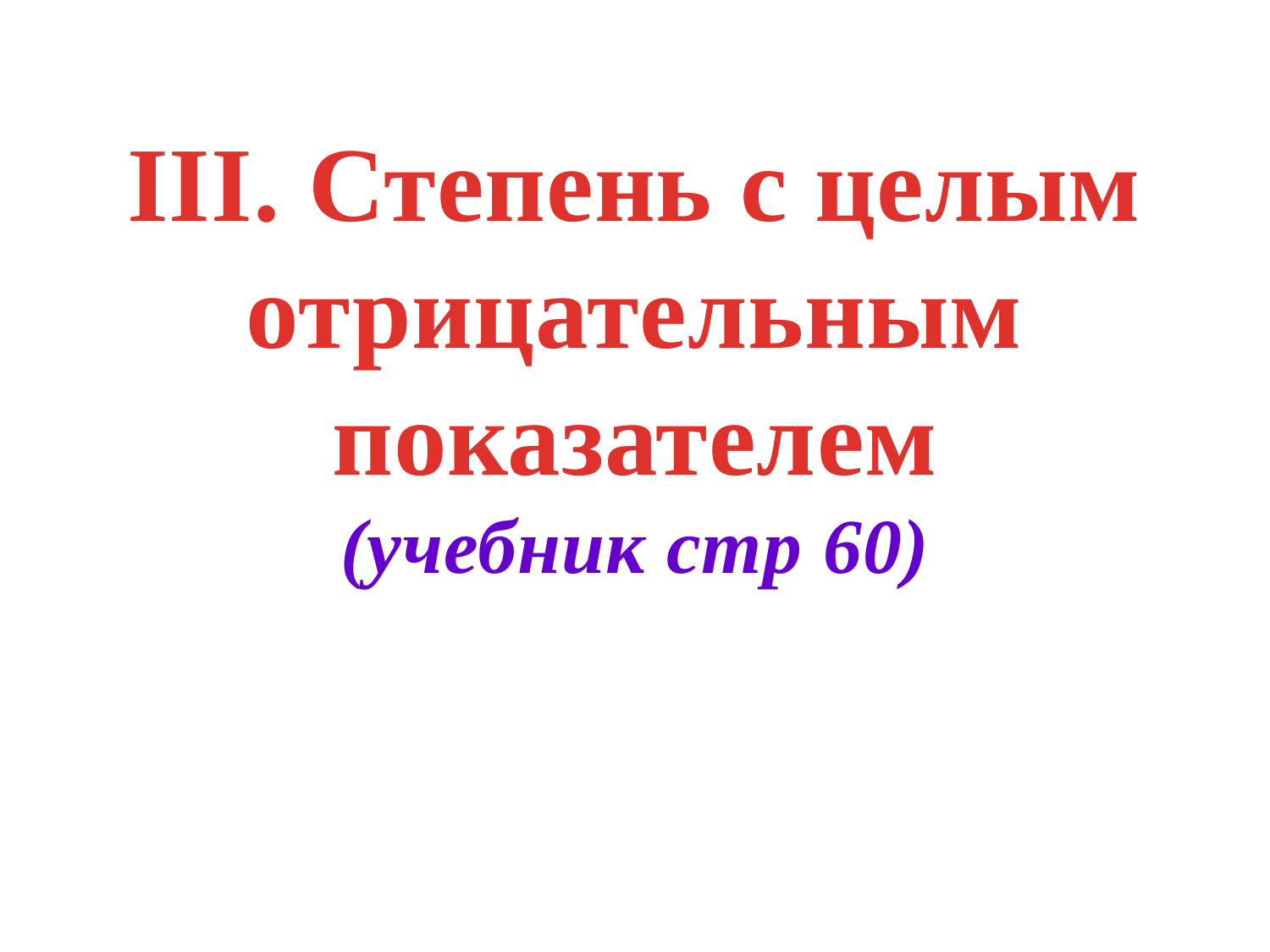

III. Степень с целым отрицательным показателем
(учебник стр 60)